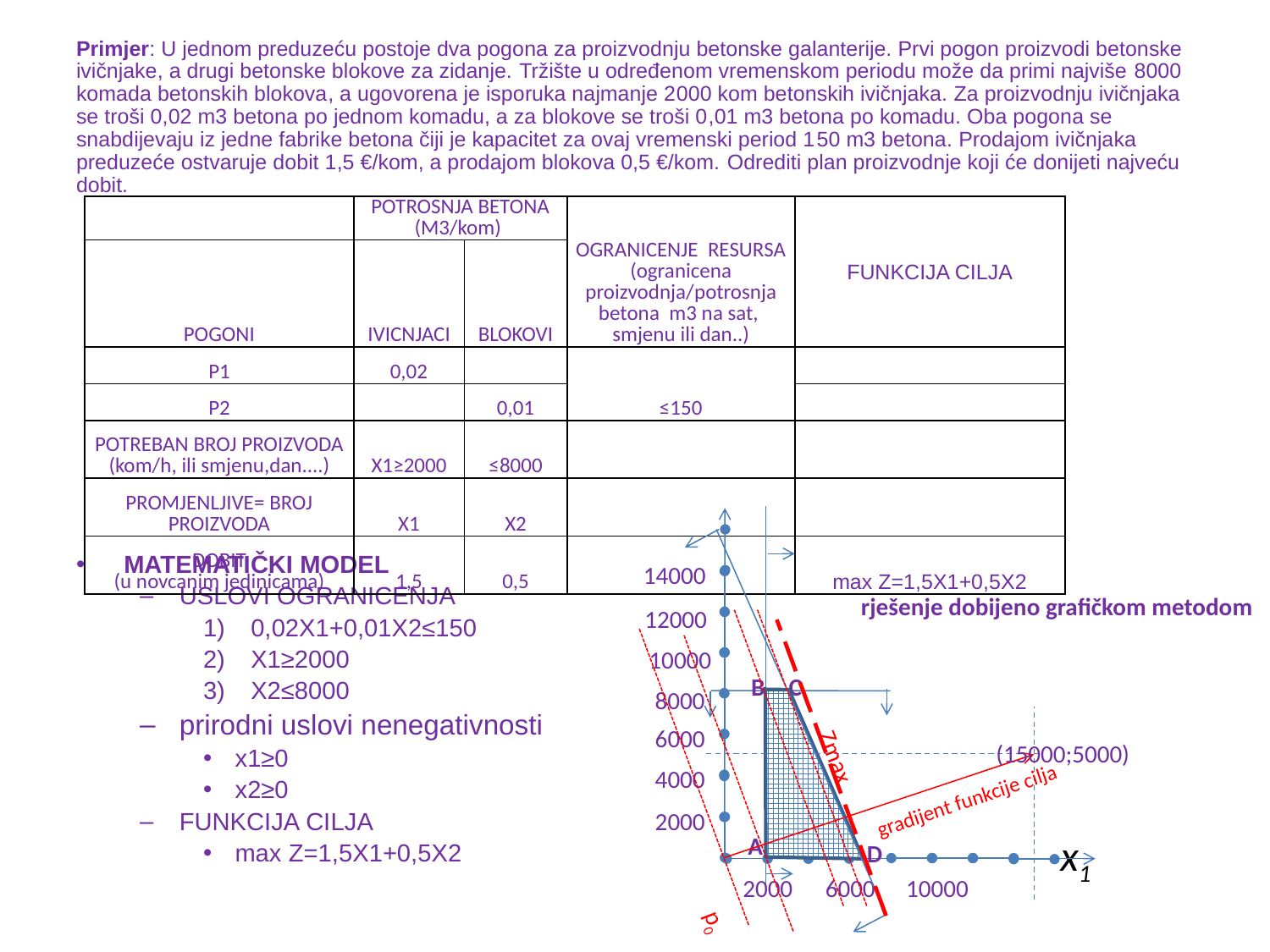

# Primjer: U jednom preduzeću postoje dva pogona za proizvodnju betonske galanterije. Prvi pogon proizvodi betonske ivičnjake, a drugi betonske blokove za zidanje. Tržište u određenom vremenskom periodu može da primi najviše 8000 komada betonskih blokova, a ugovorena je isporuka najmanje 2000 kom betonskih ivičnjaka. Za proizvodnju ivičnjaka se troši 0,02 m3 betona po jednom komadu, a za blokove se troši 0,01 m3 betona po komadu. Oba pogona se snabdijevaju iz jedne fabrike betona čiji je kapacitet za ovaj vremenski period 150 m3 betona. Prodajom ivičnjaka preduzeće ostvaruje dobit 1,5 €/kom, a prodajom blokova 0,5 €/kom. Odrediti plan proizvodnje koji će donijeti najveću dobit.
|  | POTROSNJA BETONA (M3/kom) |  | OGRANICENJE RESURSA (ogranicena proizvodnja/potrosnja betona m3 na sat, smjenu ili dan..) | FUNKCIJA CILJA |
| --- | --- | --- | --- | --- |
| POGONI | IVICNJACI | BLOKOVI |  |  |
| P1 | 0,02 |  | ≤150 |  |
| P2 |  | 0,01 |  |  |
| POTREBAN BROJ PROIZVODA (kom/h, ili smjenu,dan....) | X1≥2000 | ≤8000 |  |  |
| PROMJENLJIVE= BROJ PROIZVODA | X1 | X2 |  |  |
| DOBIT (u novcanim jedinicama) | 1,5 | 0,5 |  | max Z=1,5X1+0,5X2 |
14000
12000
10000
B
C
8000

6000
(15000;5000)
Zmax
4000
gradijent funkcije cilja
2000
x1
A
D
6000
2000
10000
p0
MATEMATIČKI MODEL
USLOVI OGRANICENJA
0,02X1+0,01X2≤150
X1≥2000
X2≤8000
prirodni uslovi nenegativnosti
x1≥0
x2≥0
FUNKCIJA CILJA
max Z=1,5X1+0,5X2
rješenje dobijeno grafičkom metodom